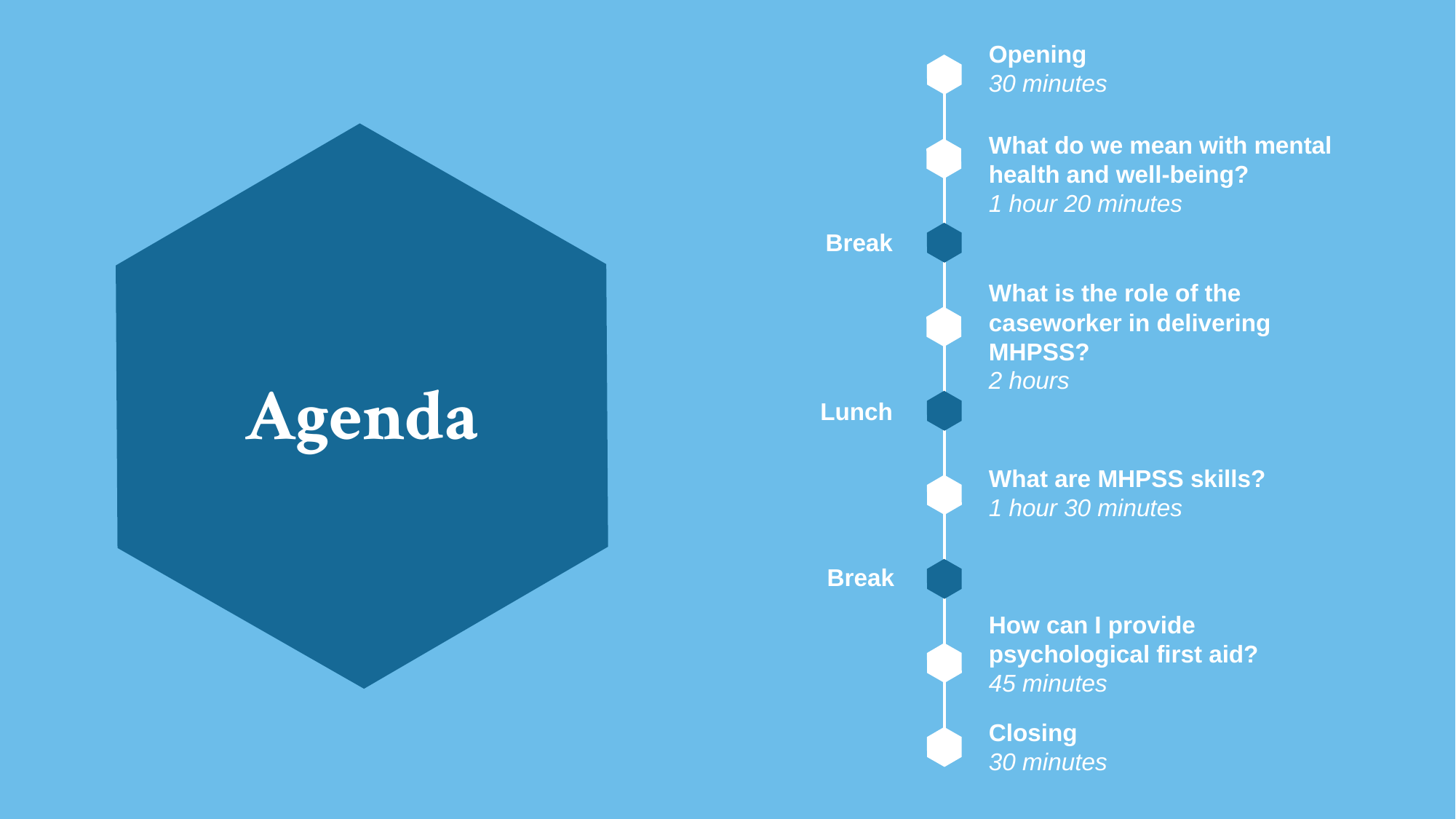

Opening
30 minutes

What do we mean with mental health and well-being?
1 hour 20 minutes

Break

What is the role of the caseworker in delivering MHPSS?
2 hours

# Agenda
Lunch

What are MHPSS skills?
1 hour 30 minutes

Break

How can I provide psychological first aid?
45 minutes

Closing
30 minutes